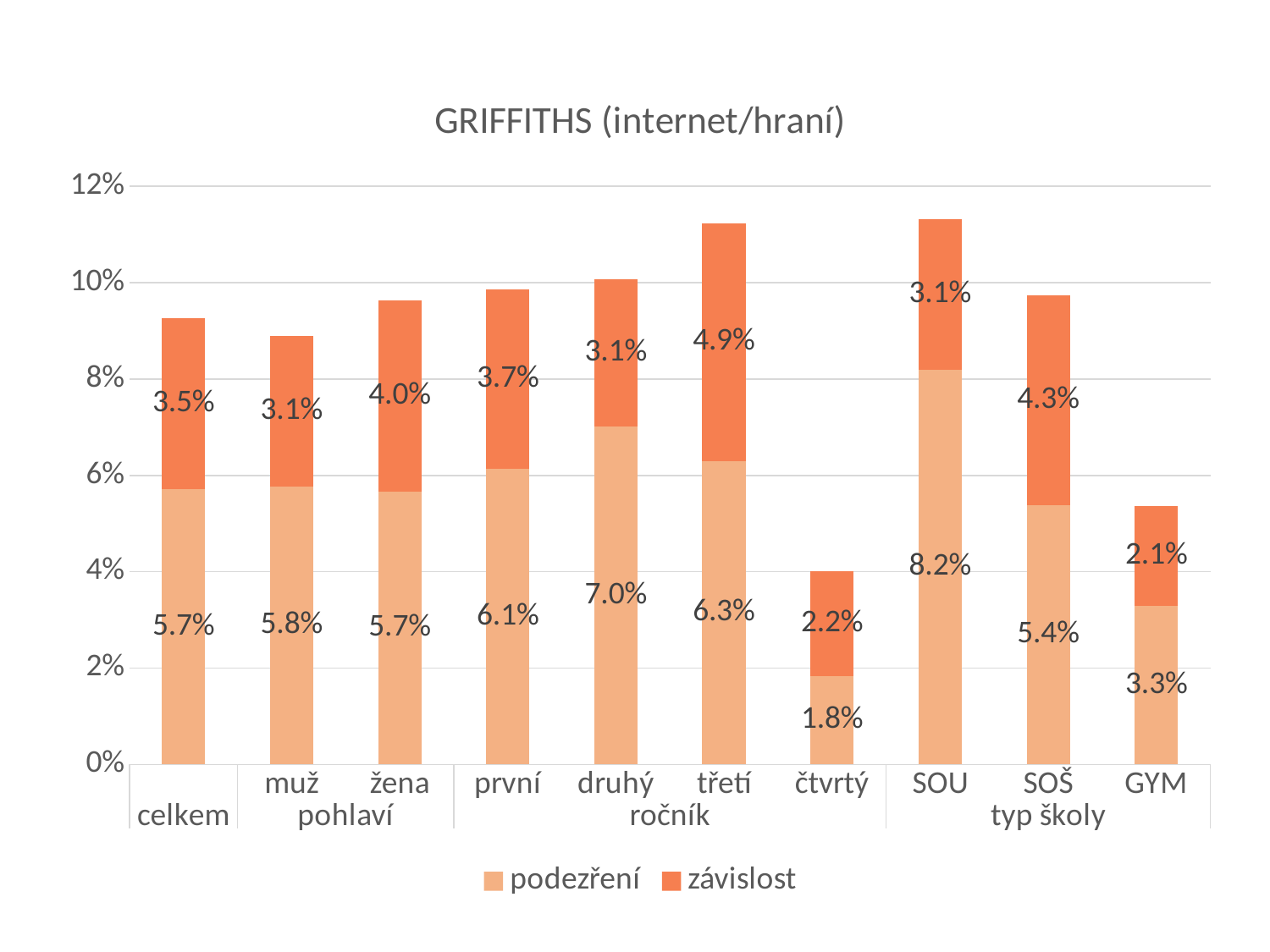

### Chart:

| Category | podezření | závislost |
|---|---|---|
|  | 0.05710535036632323 | 0.03546629727600203 |
| muž | 0.05759427030158087 | 0.03135733388956156 |
| žena | 0.05659531590515009 | 0.039752710603945494 |
| první | 0.061396969366349974 | 0.037263176248589186 |
| druhý | 0.07010058991525801 | 0.030608158924349968 |
| třetí | 0.06291335603697609 | 0.04937226610529043 |
| čtvrtý | 0.018286015627154914 | 0.021841821282208088 |
| SOU | 0.08187152057652591 | 0.03136418827308049 |
| SOŠ | 0.05384874342016864 | 0.043464390358620396 |
| GYM | 0.0328608132539443 | 0.020687784749075715 |